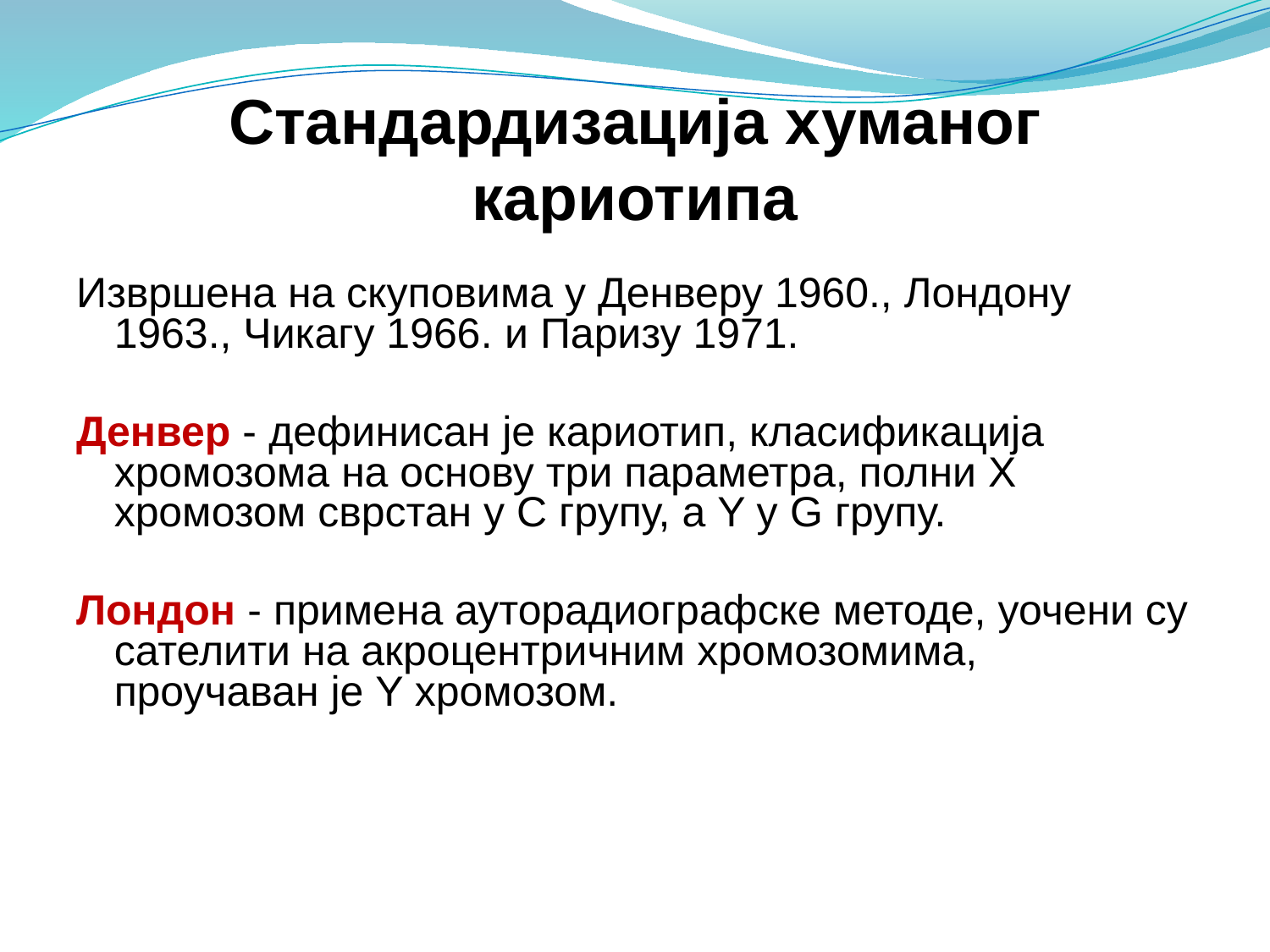

# Стандардизација хуманог кариотипа
Извршена на скуповима у Денверу 1960., Лондону 1963., Чикагу 1966. и Паризу 1971.

Денвер - дефинисан је кариотип, класификација хромозома на основу три параметра, полни X хромозом сврстан у С групу, а Y у G групу.

Лондон - примена ауторадиографске методе, уочени су сателити на акроцентричним хромозомима, проучаван је Y хромозом.